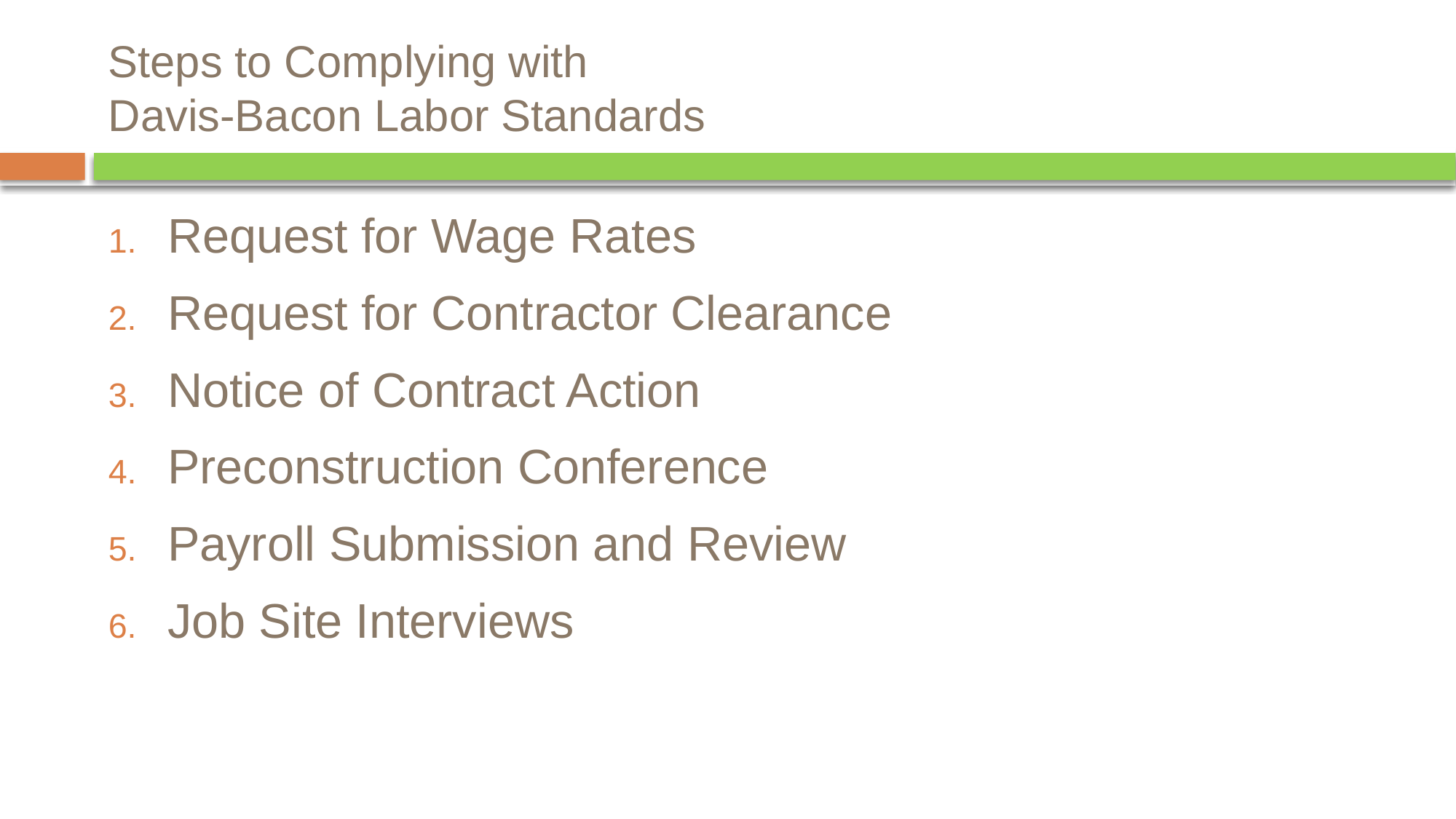

# Steps to Complying with Davis-Bacon Labor Standards
Request for Wage Rates
Request for Contractor Clearance
Notice of Contract Action
Preconstruction Conference
Payroll Submission and Review
Job Site Interviews